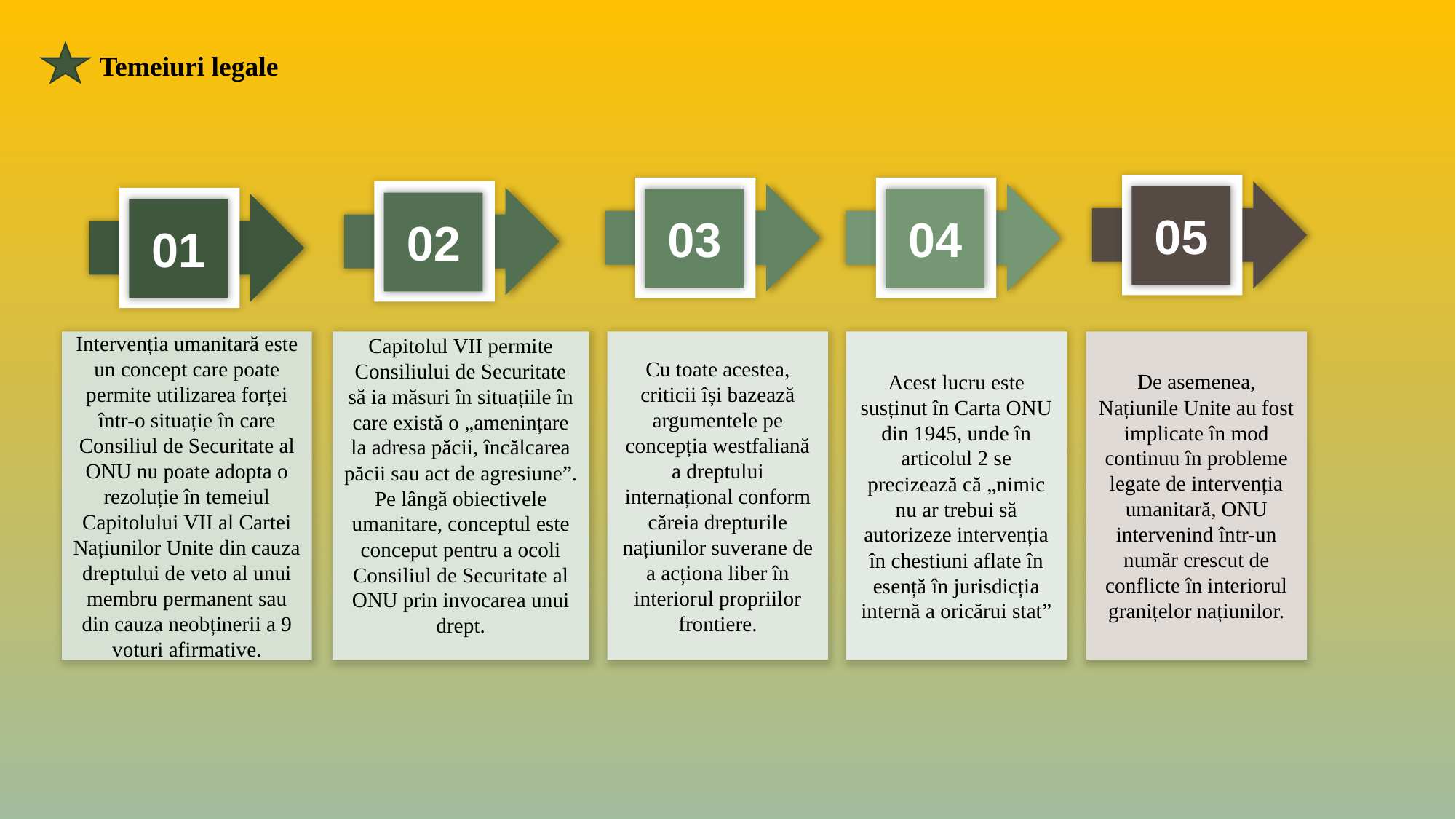

Temeiuri legale

05

03

04

02

01
Intervenția umanitară este un concept care poate permite utilizarea forței într-o situație în care Consiliul de Securitate al ONU nu poate adopta o rezoluție în temeiul Capitolului VII al Cartei Națiunilor Unite din cauza dreptului de veto al unui membru permanent sau din cauza neobținerii a 9 voturi afirmative.
Capitolul VII permite Consiliului de Securitate să ia măsuri în situațiile în care există o „amenințare la adresa păcii, încălcarea păcii sau act de agresiune”. Pe lângă obiectivele umanitare, conceptul este conceput pentru a ocoli Consiliul de Securitate al ONU prin invocarea unui drept.

Cu toate acestea, criticii își bazează argumentele pe concepția westfaliană a dreptului internațional conform căreia drepturile națiunilor suverane de a acționa liber în interiorul propriilor frontiere.
Acest lucru este susținut în Carta ONU din 1945, unde în articolul 2 se precizează că „nimic nu ar trebui să autorizeze intervenția în chestiuni aflate în esență în jurisdicția internă a oricărui stat”
De asemenea, Națiunile Unite au fost implicate în mod continuu în probleme legate de intervenția umanitară, ONU intervenind într-un număr crescut de conflicte în interiorul granițelor națiunilor.